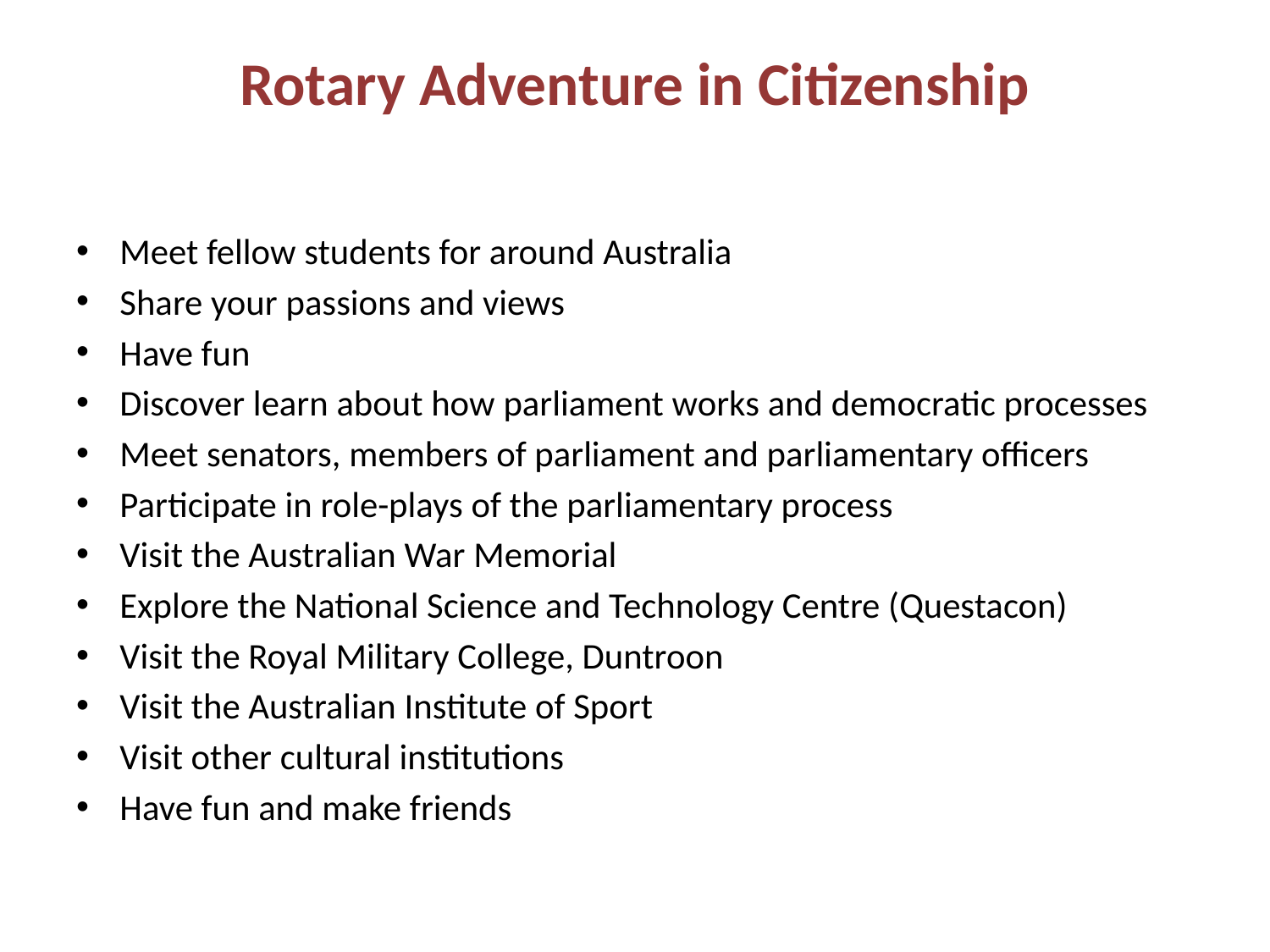

# Rotary Adventure in Citizenship
Meet fellow students for around Australia
Share your passions and views
Have fun
Discover learn about how parliament works and democratic processes
Meet senators, members of parliament and parliamentary officers
Participate in role-plays of the parliamentary process
Visit the Australian War Memorial
Explore the National Science and Technology Centre (Questacon)
Visit the Royal Military College, Duntroon
Visit the Australian Institute of Sport
Visit other cultural institutions
Have fun and make friends